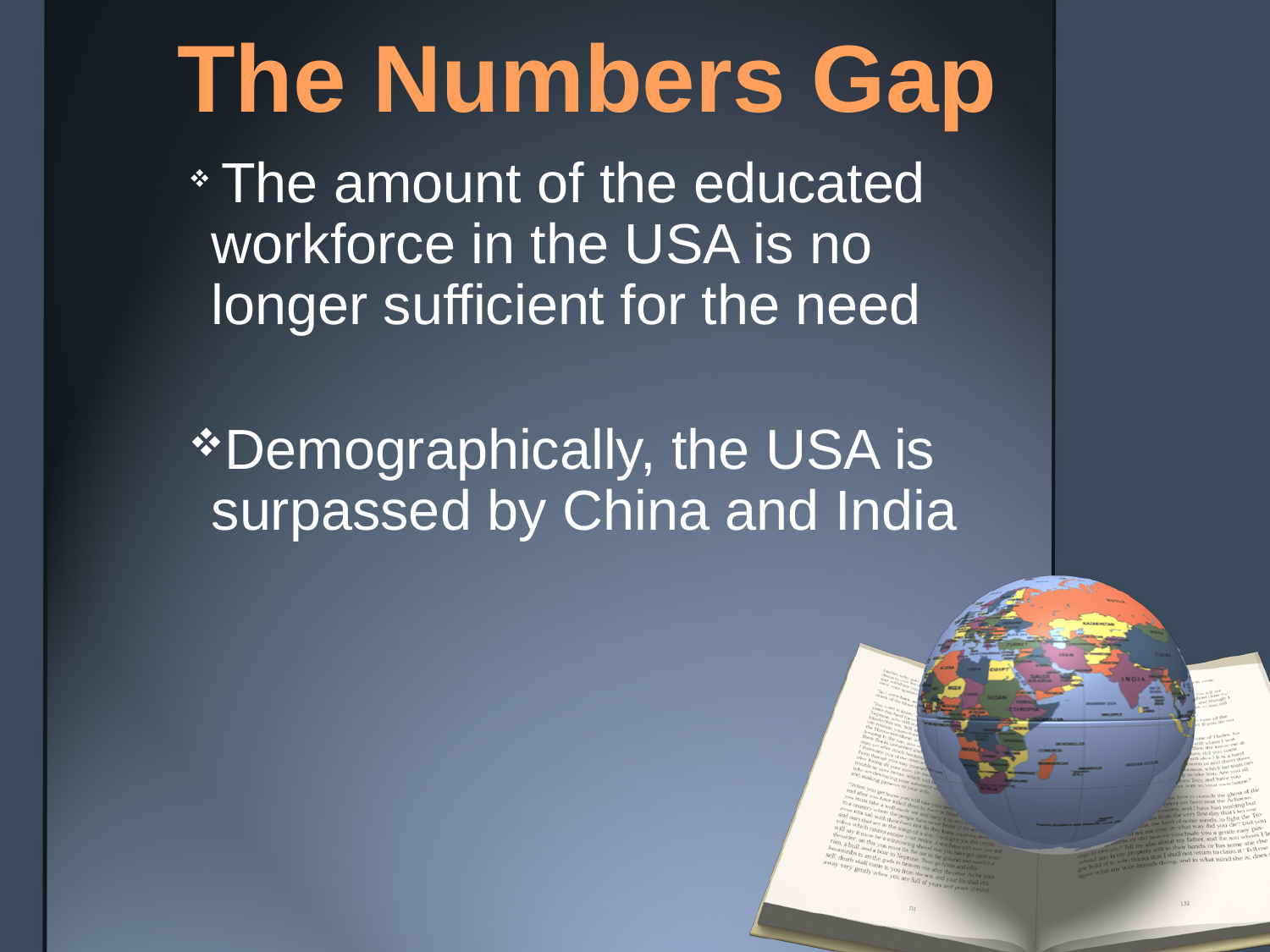

The Numbers Gap
 The amount of the educated workforce in the USA is no longer sufficient for the need

Demographically, the USA is surpassed by China and India